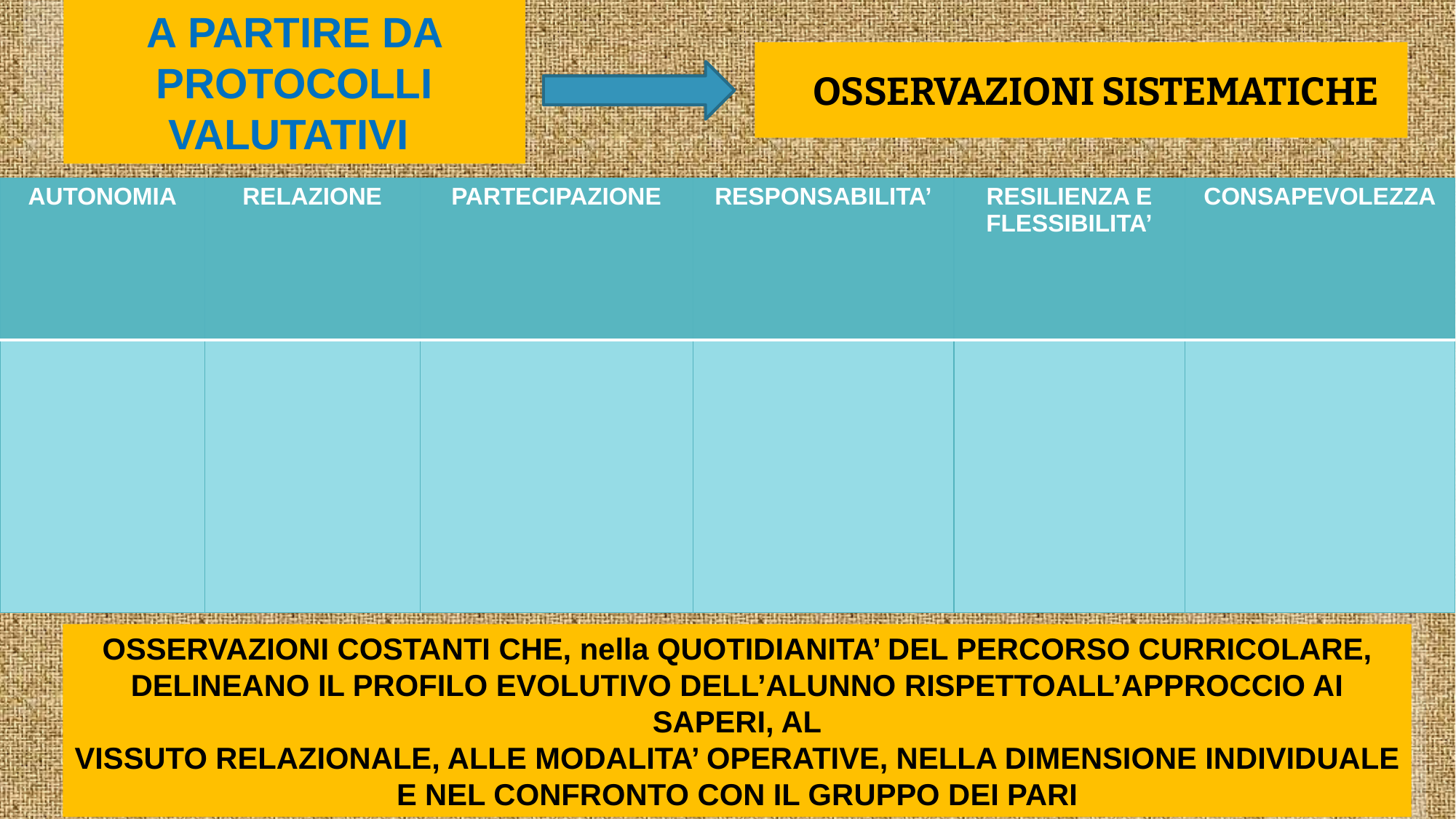

A PARTIRE DA PROTOCOLLI VALUTATIVI
OSSERVAZIONI SISTEMATICHE

| AUTONOMIA | RELAZIONE | PARTECIPAZIONE | RESPONSABILITA’ | RESILIENZA E FLESSIBILITA’ | CONSAPEVOLEZZA |
| --- | --- | --- | --- | --- | --- |
|  |  |  |  |  |  |
OSSERVAZIONI COSTANTI CHE, nella QUOTIDIANITA’ DEL PERCORSO CURRICOLARE, DELINEANO IL PROFILO EVOLUTIVO DELL’ALUNNO RISPETTOALL’APPROCCIO AI SAPERI, AL
VISSUTO RELAZIONALE, ALLE MODALITA’ OPERATIVE, NELLA DIMENSIONE INDIVIDUALE E NEL CONFRONTO CON IL GRUPPO DEI PARI